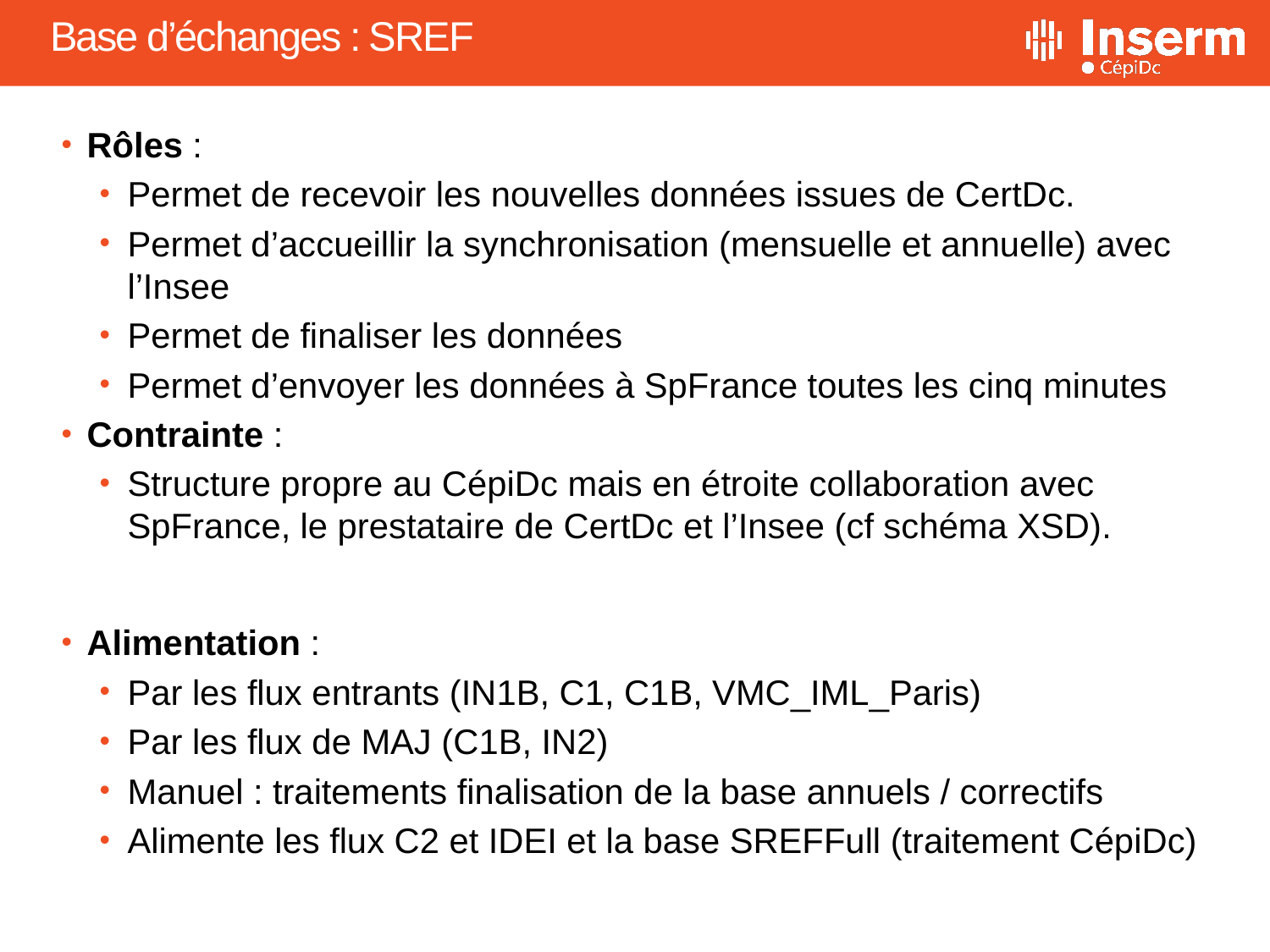

# Base d’échanges : SREF
Rôles :
Permet de recevoir les nouvelles données issues de CertDc.
Permet d’accueillir la synchronisation (mensuelle et annuelle) avec l’Insee
Permet de finaliser les données
Permet d’envoyer les données à SpFrance toutes les cinq minutes
Contrainte :
Structure propre au CépiDc mais en étroite collaboration avec SpFrance, le prestataire de CertDc et l’Insee (cf schéma XSD).

Alimentation :
Par les flux entrants (IN1B, C1, C1B, VMC_IML_Paris)
Par les flux de MAJ (C1B, IN2)
Manuel : traitements finalisation de la base annuels / correctifs
Alimente les flux C2 et IDEI et la base SREFFull (traitement CépiDc)